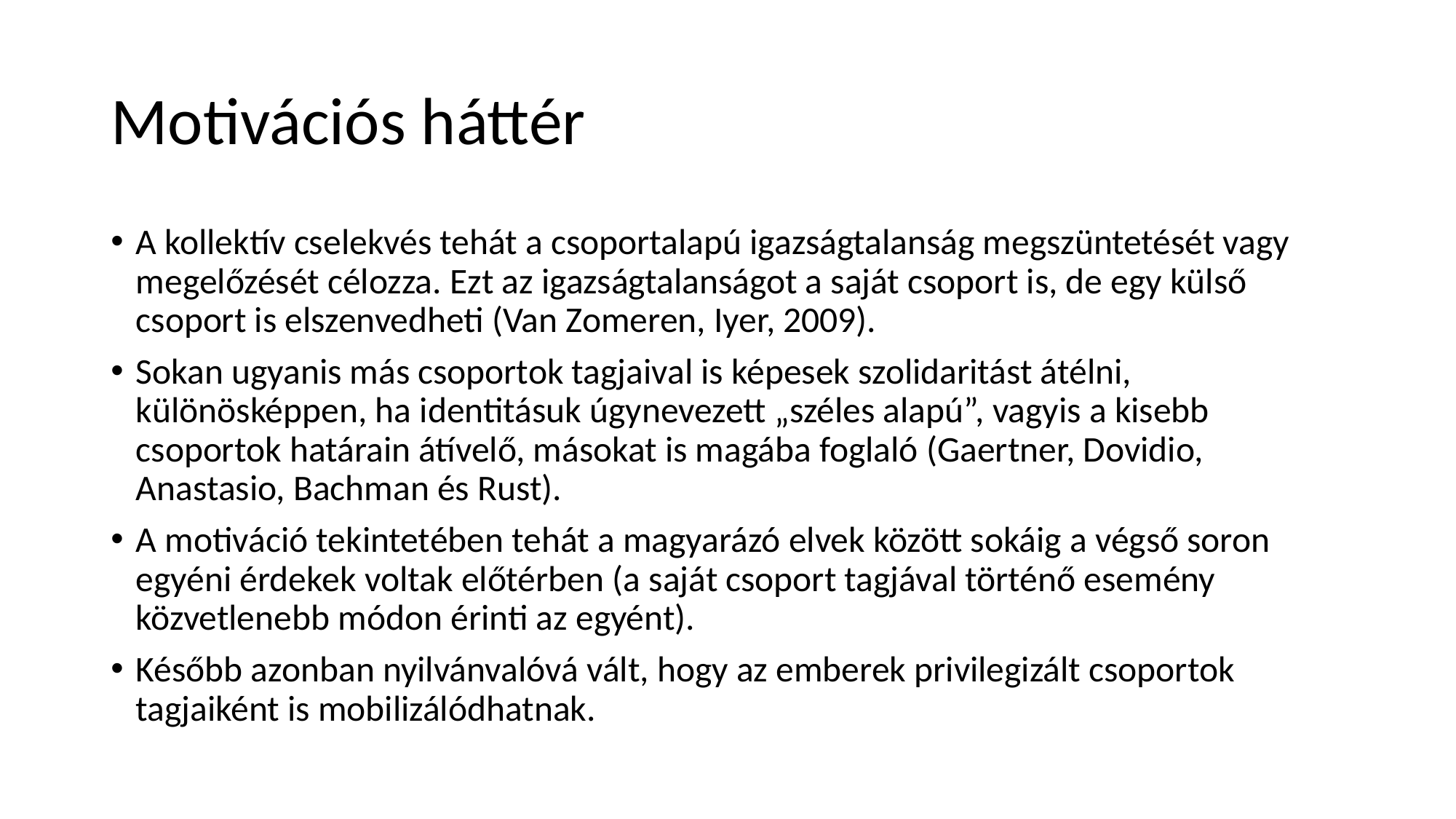

# Motivációs háttér
A kollektív cselekvés tehát a csoportalapú igazságtalanság megszüntetését vagy megelőzését célozza. Ezt az igazságtalanságot a saját csoport is, de egy külső csoport is elszenvedheti (Van Zomeren, Iyer, 2009).
Sokan ugyanis más csoportok tagjaival is képesek szolidaritást átélni, különösképpen, ha identitásuk úgynevezett „széles alapú”, vagyis a kisebb csoportok határain átívelő, másokat is magába foglaló (Gaertner, Dovidio, Anastasio, Bachman és Rust).
A motiváció tekintetében tehát a magyarázó elvek között sokáig a végső soron egyéni érdekek voltak előtérben (a saját csoport tagjával történő esemény közvetlenebb módon érinti az egyént).
Később azonban nyilvánvalóvá vált, hogy az emberek privilegizált csoportok tagjaiként is mobilizálódhatnak.